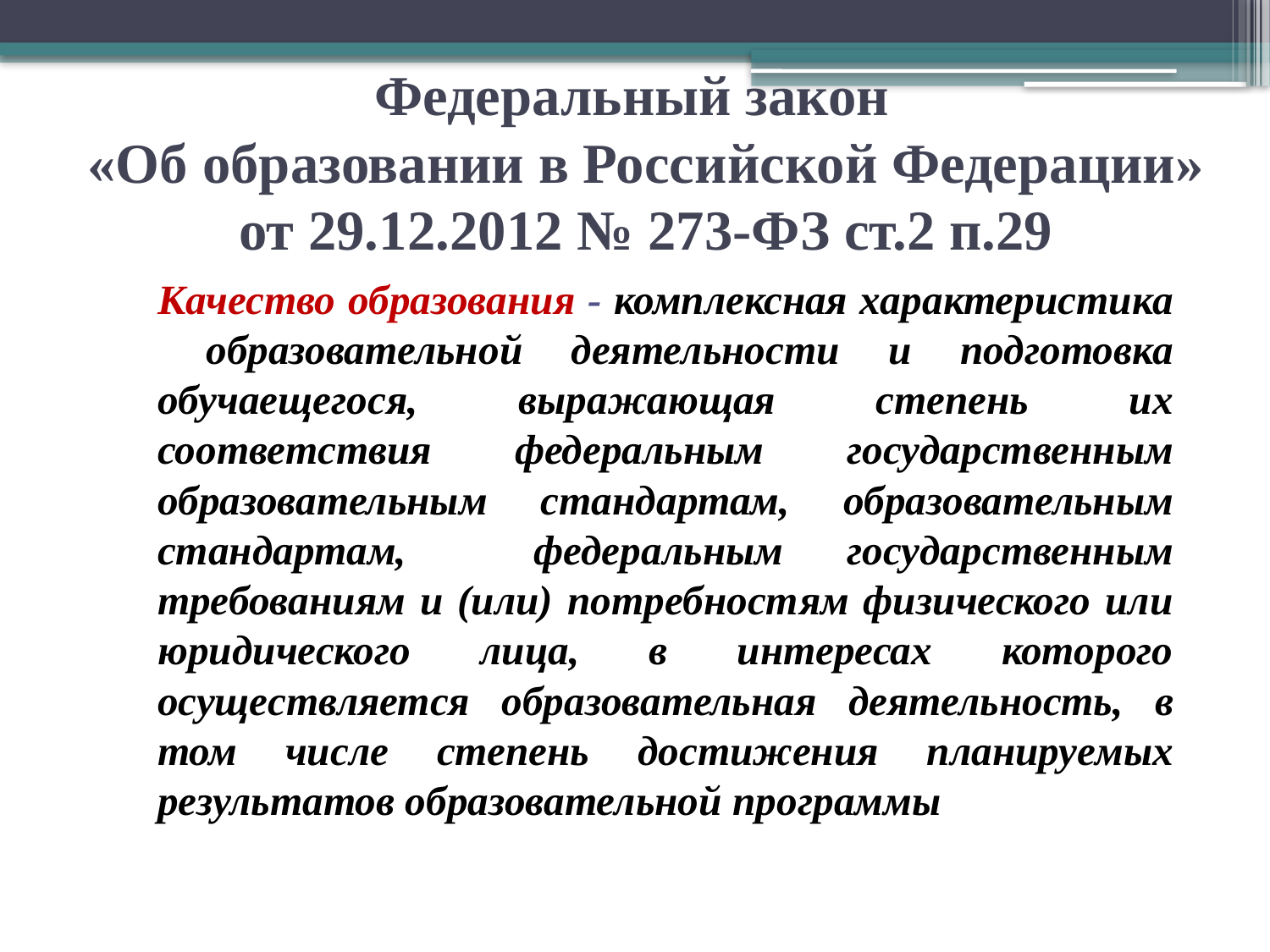

# Федеральный закон «Об образовании в Российской Федерации» от 29.12.2012 № 273-ФЗ ст.2 п.29
Качество образования - комплексная характеристика  образовательной деятельности и подготовка обучаещегося, выражающая степень их соответствия федеральным государственным образовательным стандартам, образовательным стандартам,  федеральным государственным требованиям и (или) потребностям физического или юридического лица, в интересах которого осуществляется образовательная деятельность, в том числе степень достижения планируемых результатов образовательной программы